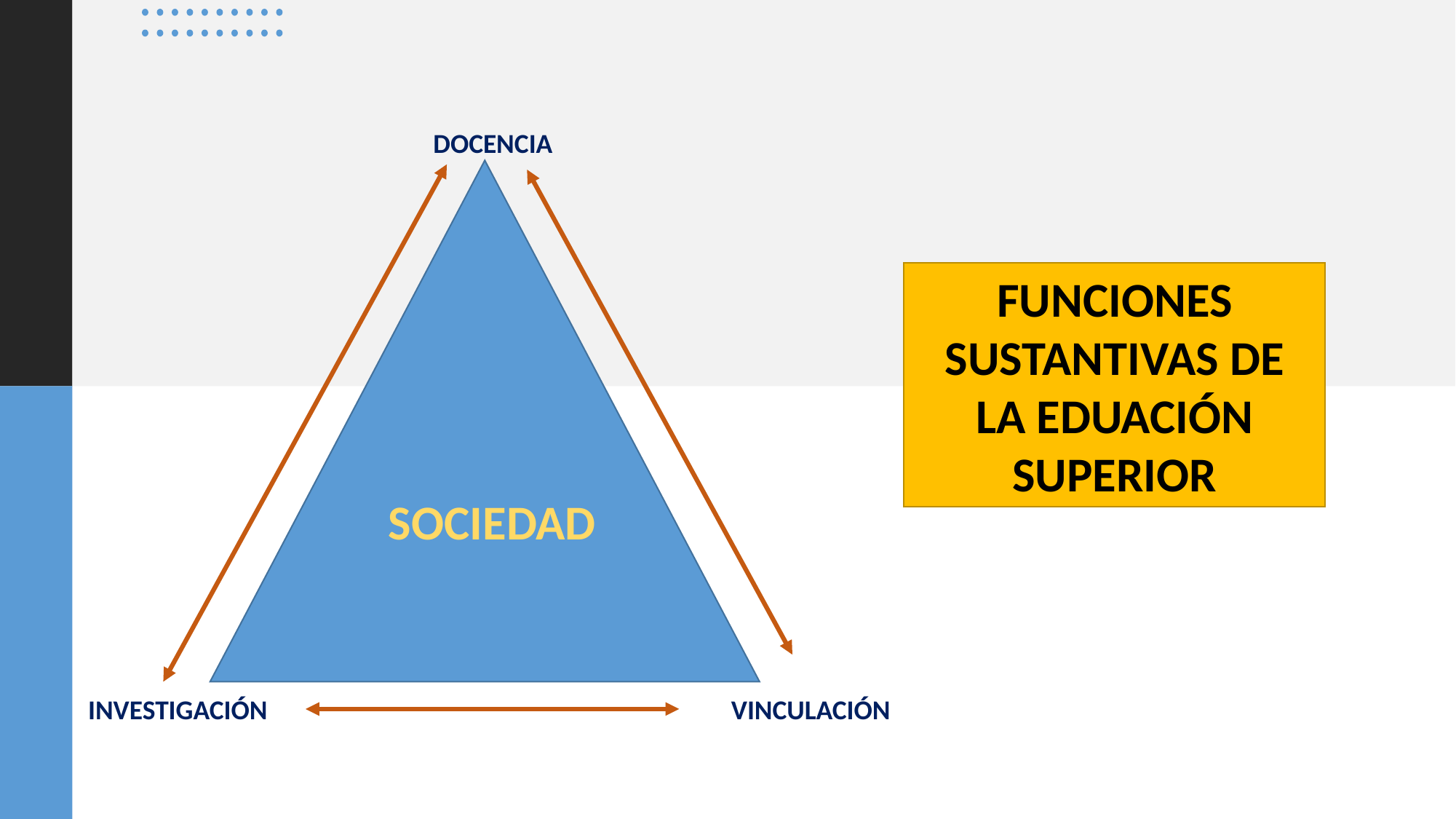

DOCENCIA

FUNCIONES SUSTANTIVAS DE LA EDUACIÓN SUPERIOR

SOCIEDAD
INVESTIGACIÓN
VINCULACIÓN